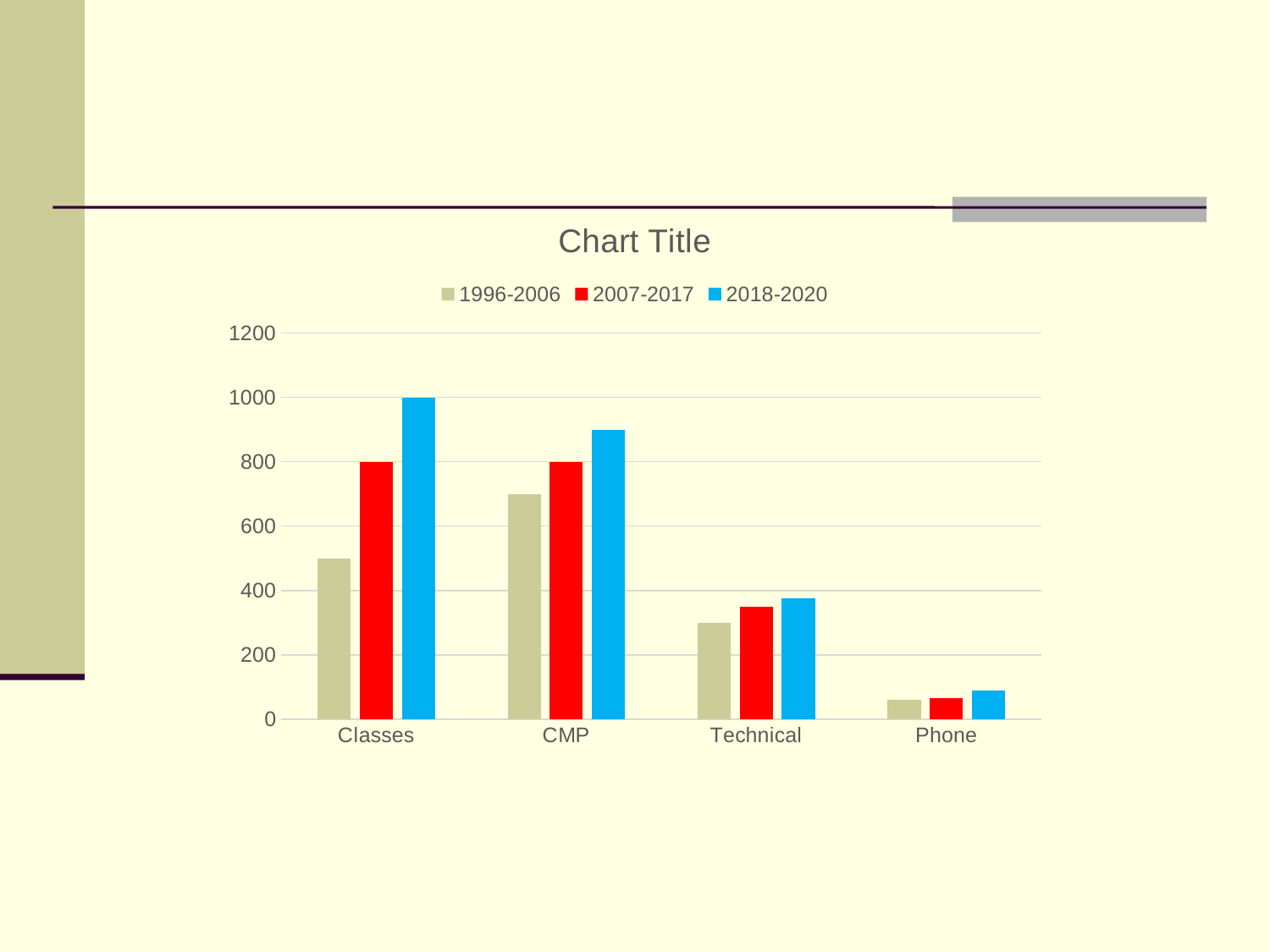

### Chart:

| Category | 1996-2006 | 2007-2017 | 2018-2020 |
|---|---|---|---|
| Classes | 500.0 | 800.0 | 1000.0 |
| CMP | 700.0 | 800.0 | 900.0 |
| Technical | 300.0 | 350.0 | 375.0 |
| Phone | 60.0 | 65.0 | 90.0 |